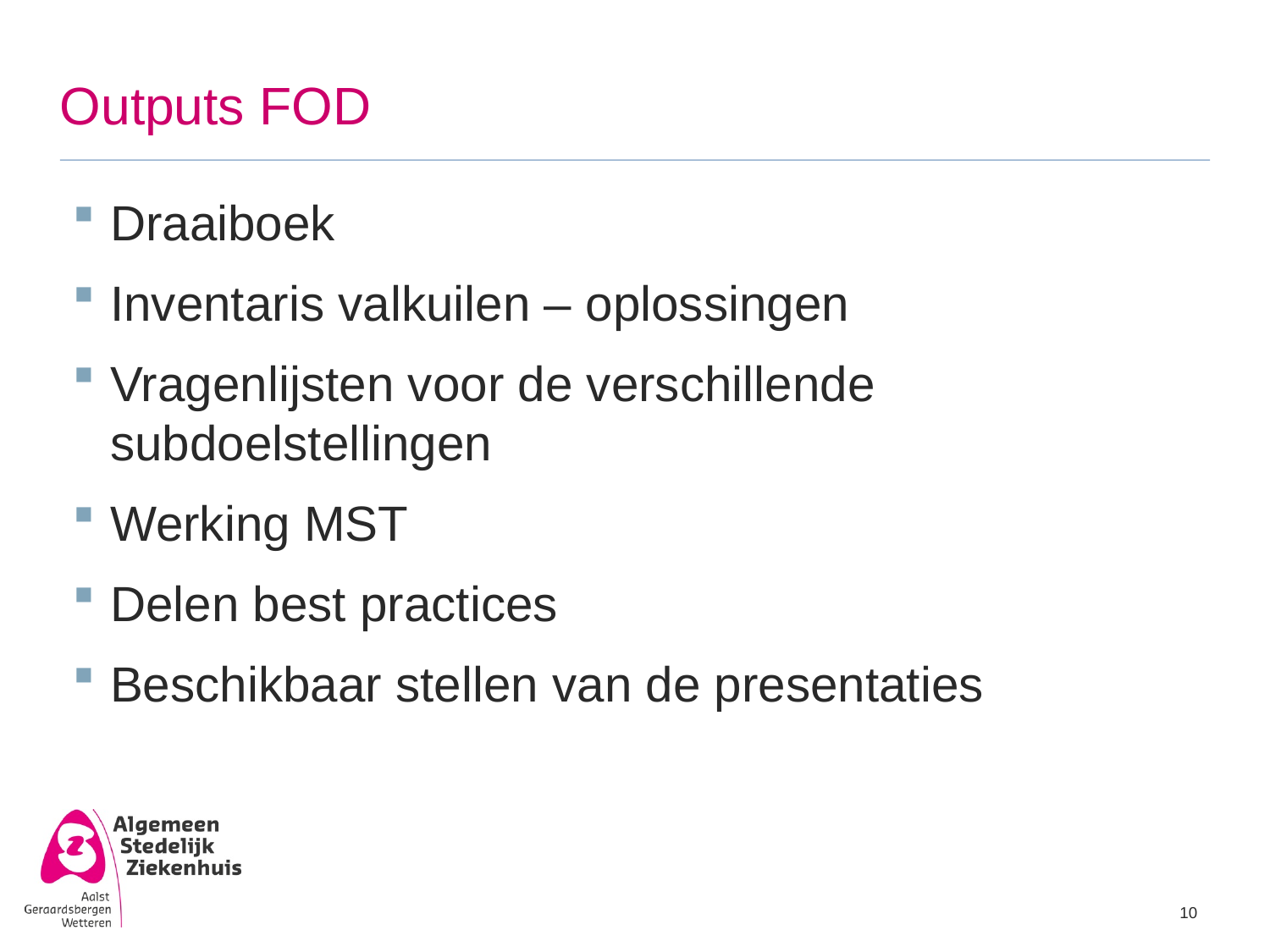

# Outputs FOD
Draaiboek
Inventaris valkuilen – oplossingen
Vragenlijsten voor de verschillende subdoelstellingen
Werking MST
Delen best practices
Beschikbaar stellen van de presentaties

10